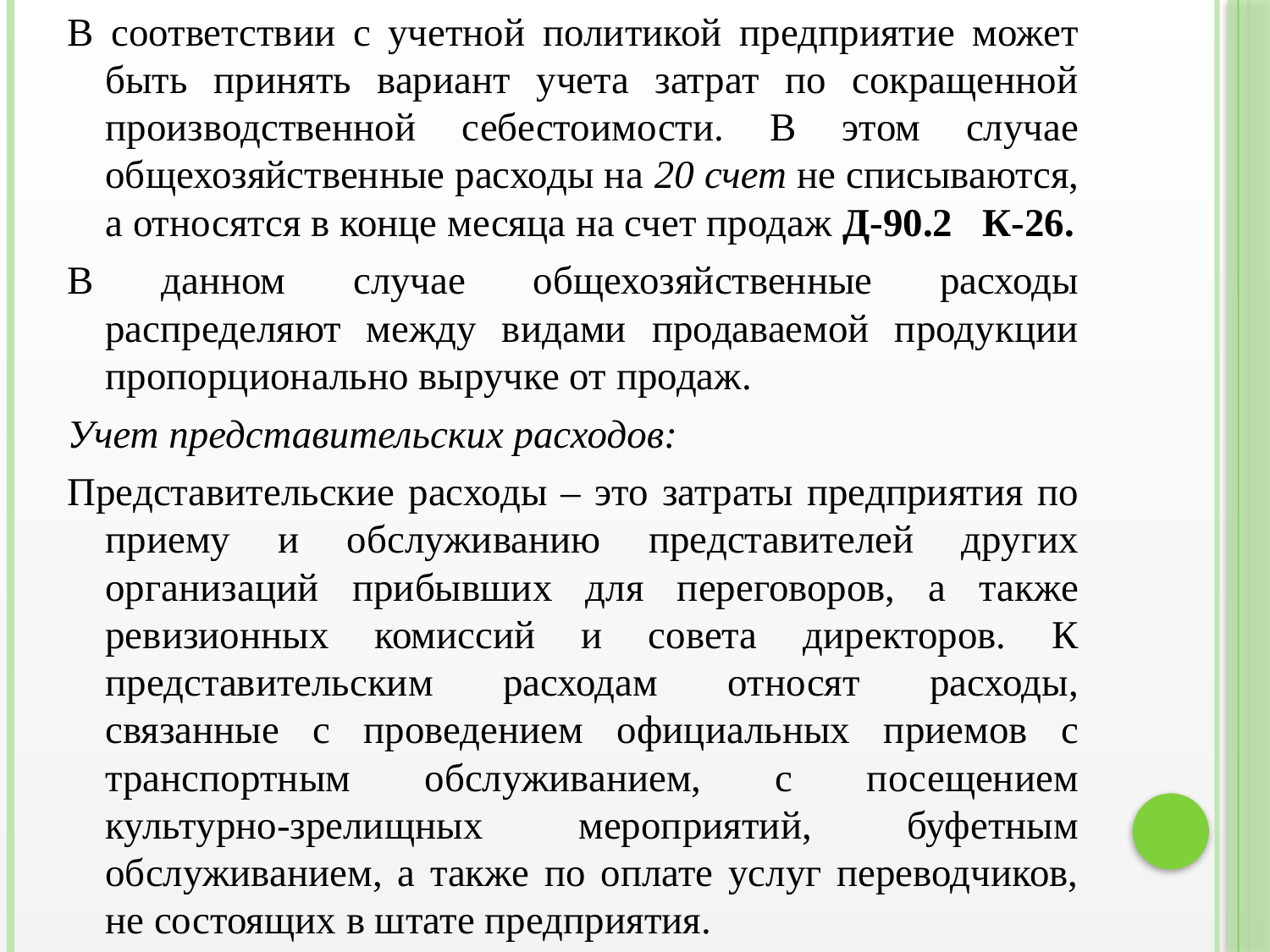

В соответствии с учетной политикой предприятие может быть принять вариант учета затрат по сокращенной производственной себестоимости. В этом случае общехозяйственные расходы на 20 счет не списываются, а относятся в конце месяца на счет продаж Д-90.2   К-26.
В данном случае общехозяйственные расходы распределяют между видами продаваемой продукции пропорционально выручке от продаж.
Учет представительских расходов:
Представительские расходы – это затраты предприятия по приему и обслуживанию представителей других организаций прибывших для переговоров, а также ревизионных комиссий и совета директоров. К представительским расходам относят расходы, связанные с проведением официальных приемов с транспортным обслуживанием, с посещением культурно-зрелищных мероприятий, буфетным обслуживанием, а также по оплате услуг переводчиков, не состоящих в штате предприятия.